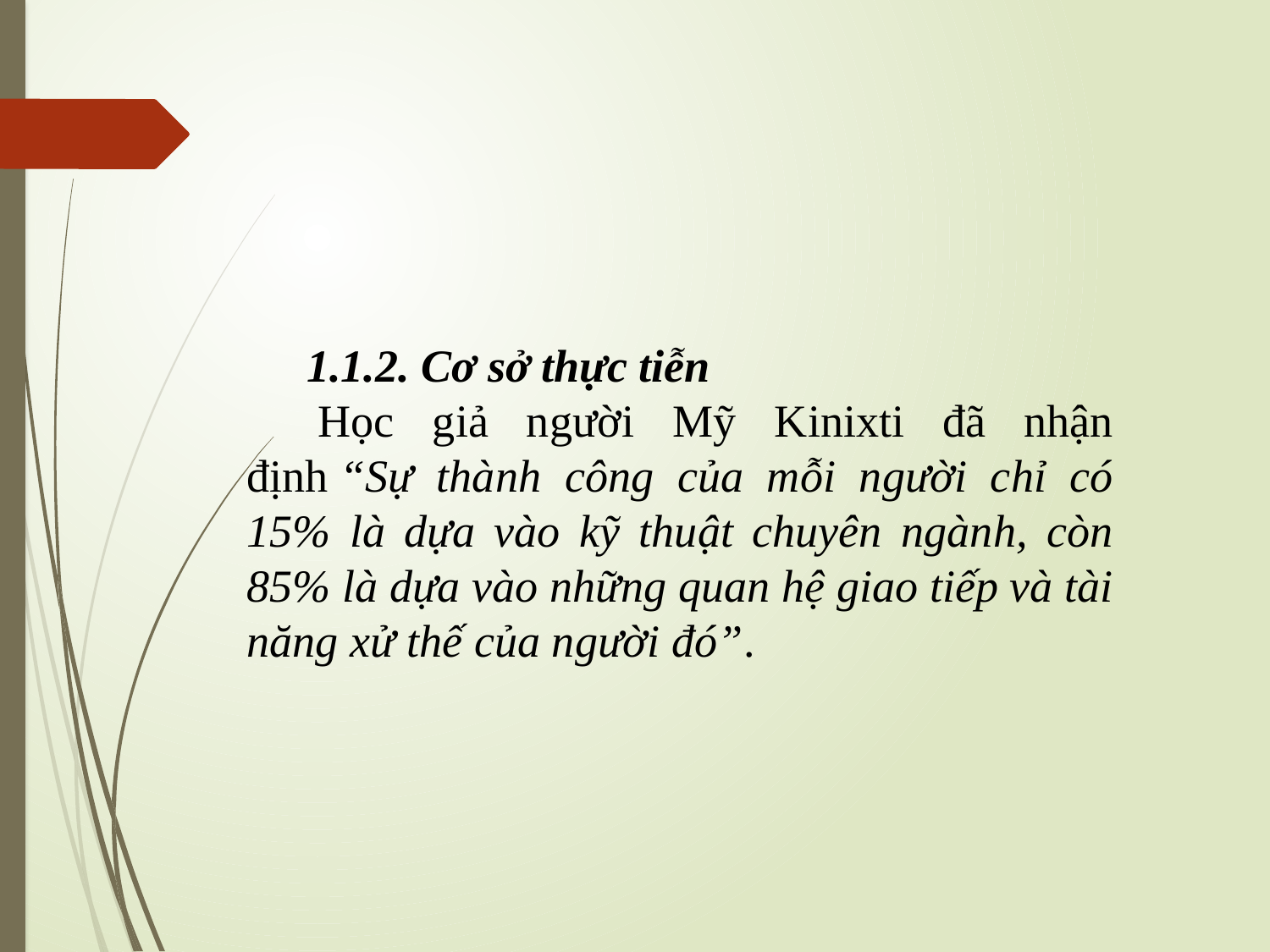

1.1.2. Cơ sở thực tiễn
 Học giả người Mỹ Kinixti đã nhận định “Sự thành công của mỗi người chỉ có 15% là dựa vào kỹ thuật chuyên ngành, còn 85% là dựa vào những quan hệ giao tiếp và tài năng xử thế của người đó”.